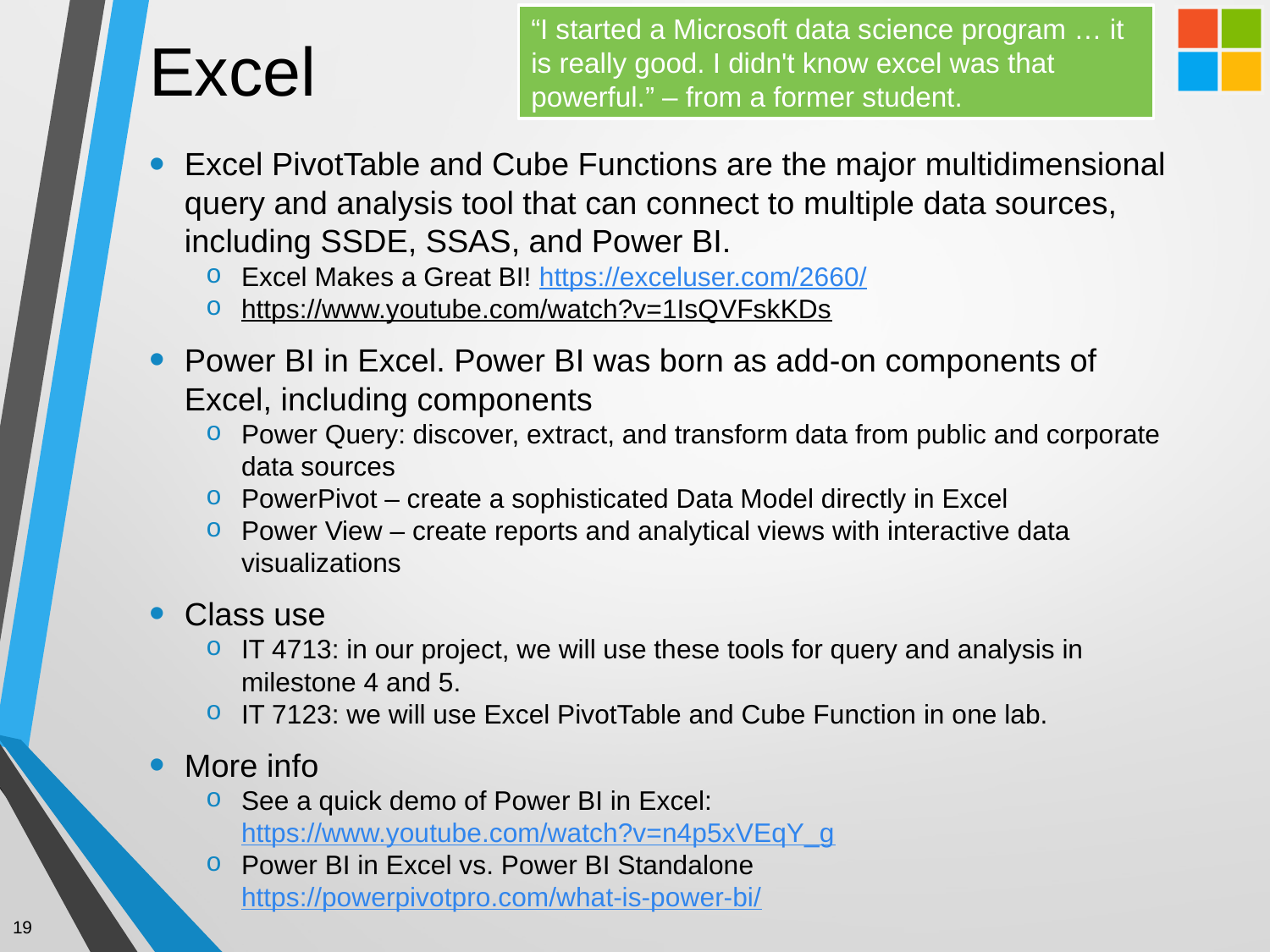

“I started a Microsoft data science program … it is really good. I didn't know excel was that powerful.” – from a former student.
# Excel
Excel PivotTable and Cube Functions are the major multidimensional query and analysis tool that can connect to multiple data sources, including SSDE, SSAS, and Power BI.
Excel Makes a Great BI! https://exceluser.com/2660/
https://www.youtube.com/watch?v=1IsQVFskKDs
Power BI in Excel. Power BI was born as add-on components of Excel, including components
Power Query: discover, extract, and transform data from public and corporate data sources
PowerPivot – create a sophisticated Data Model directly in Excel
Power View – create reports and analytical views with interactive data visualizations
Class use
IT 4713: in our project, we will use these tools for query and analysis in milestone 4 and 5.
IT 7123: we will use Excel PivotTable and Cube Function in one lab.
More info
See a quick demo of Power BI in Excel: https://www.youtube.com/watch?v=n4p5xVEqY_g
Power BI in Excel vs. Power BI Standalone https://powerpivotpro.com/what-is-power-bi/
19